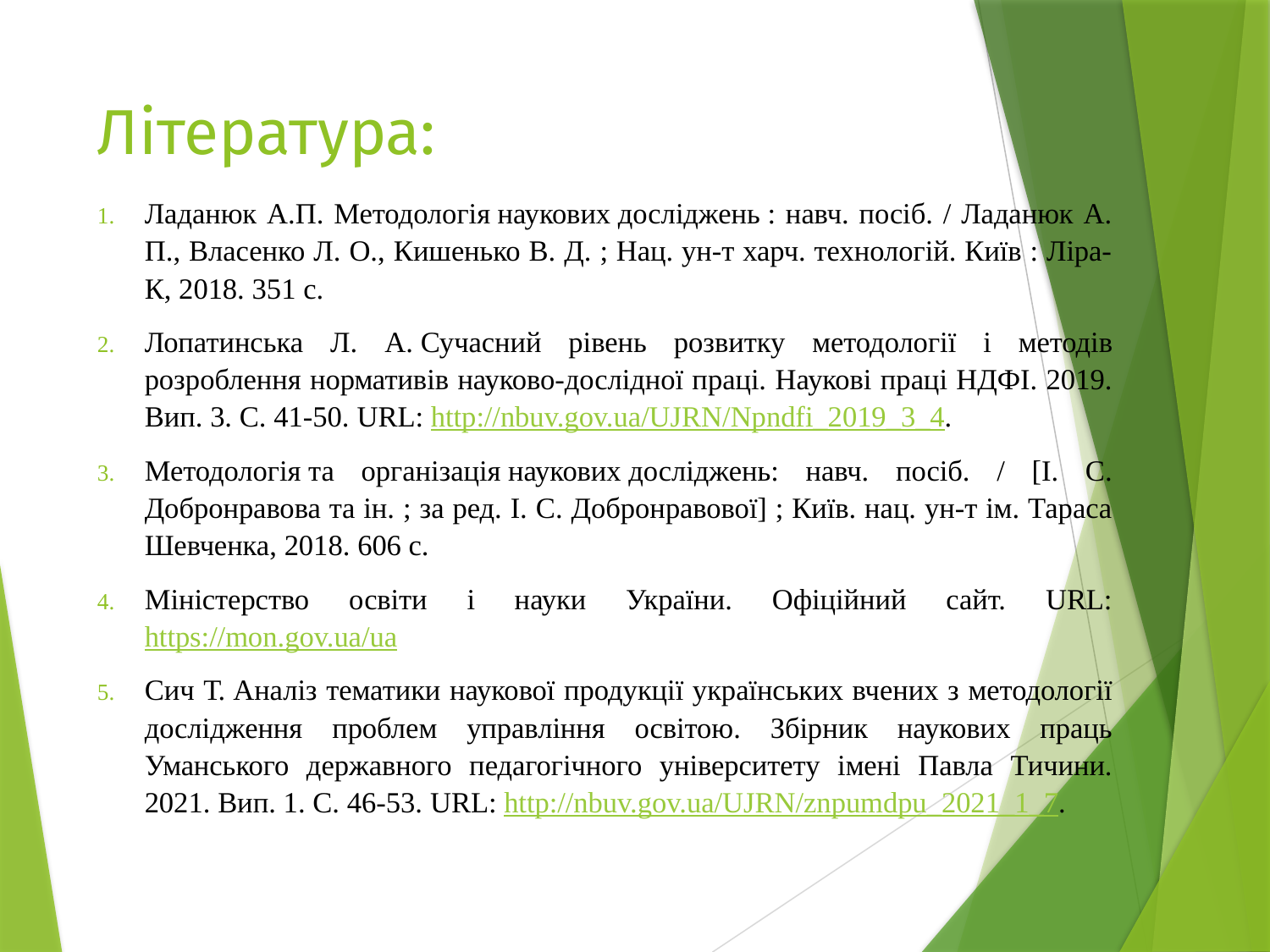

# Література:
Ладанюк А.П. Методологія наукових досліджень : навч. посіб. / Ладанюк А. П., Власенко Л. О., Кишенько В. Д. ; Нац. ун-т харч. технологій. Київ : Ліра-К, 2018. 351 с.
Лопатинська Л. А. Сучасний рівень розвитку методології і методів розроблення нормативів науково-дослідної праці. Наукові праці НДФІ. 2019. Вип. 3. С. 41-50. URL: http://nbuv.gov.ua/UJRN/Npndfi_2019_3_4.
Методологія та організація наукових досліджень: навч. посіб. / [І. С. Добронравова та ін. ; за ред. І. С. Добронравової] ; Київ. нац. ун-т ім. Тараса Шевченка, 2018. 606 с.
Міністерство освіти і науки України. Офіційний сайт. URL: https://mon.gov.ua/ua
Сич Т. Аналіз тематики наукової продукції українських вчених з методології дослідження проблем управління освітою. Збірник наукових праць Уманського державного педагогічного університету імені Павла Тичини. 2021. Вип. 1. С. 46-53. URL: http://nbuv.gov.ua/UJRN/znpumdpu_2021_1_7.